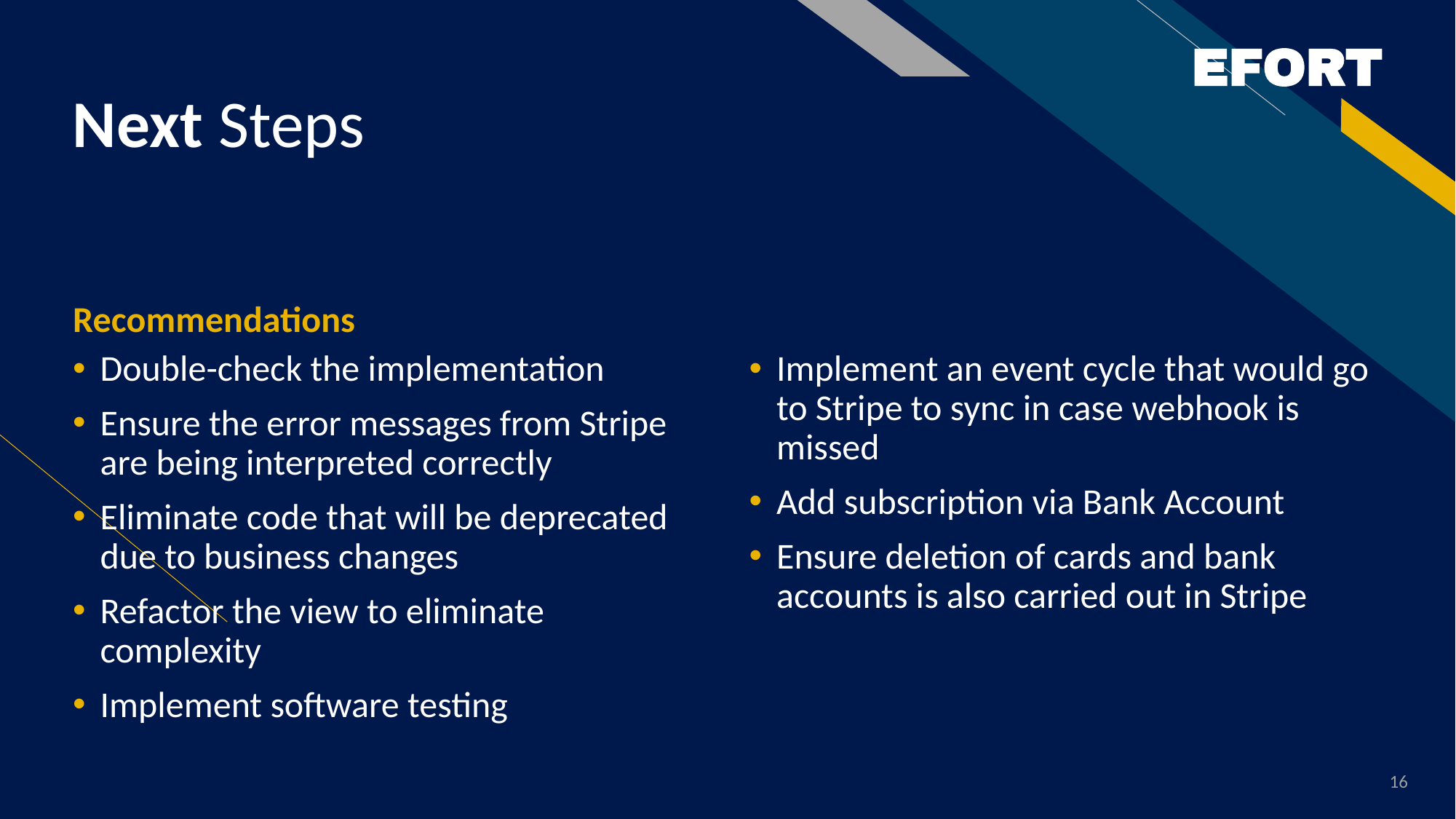

# Next Steps
Recommendations
Double-check the implementation
Ensure the error messages from Stripe are being interpreted correctly
Eliminate code that will be deprecated due to business changes
Refactor the view to eliminate complexity
Implement software testing
Implement an event cycle that would go to Stripe to sync in case webhook is missed
Add subscription via Bank Account
Ensure deletion of cards and bank accounts is also carried out in Stripe
16